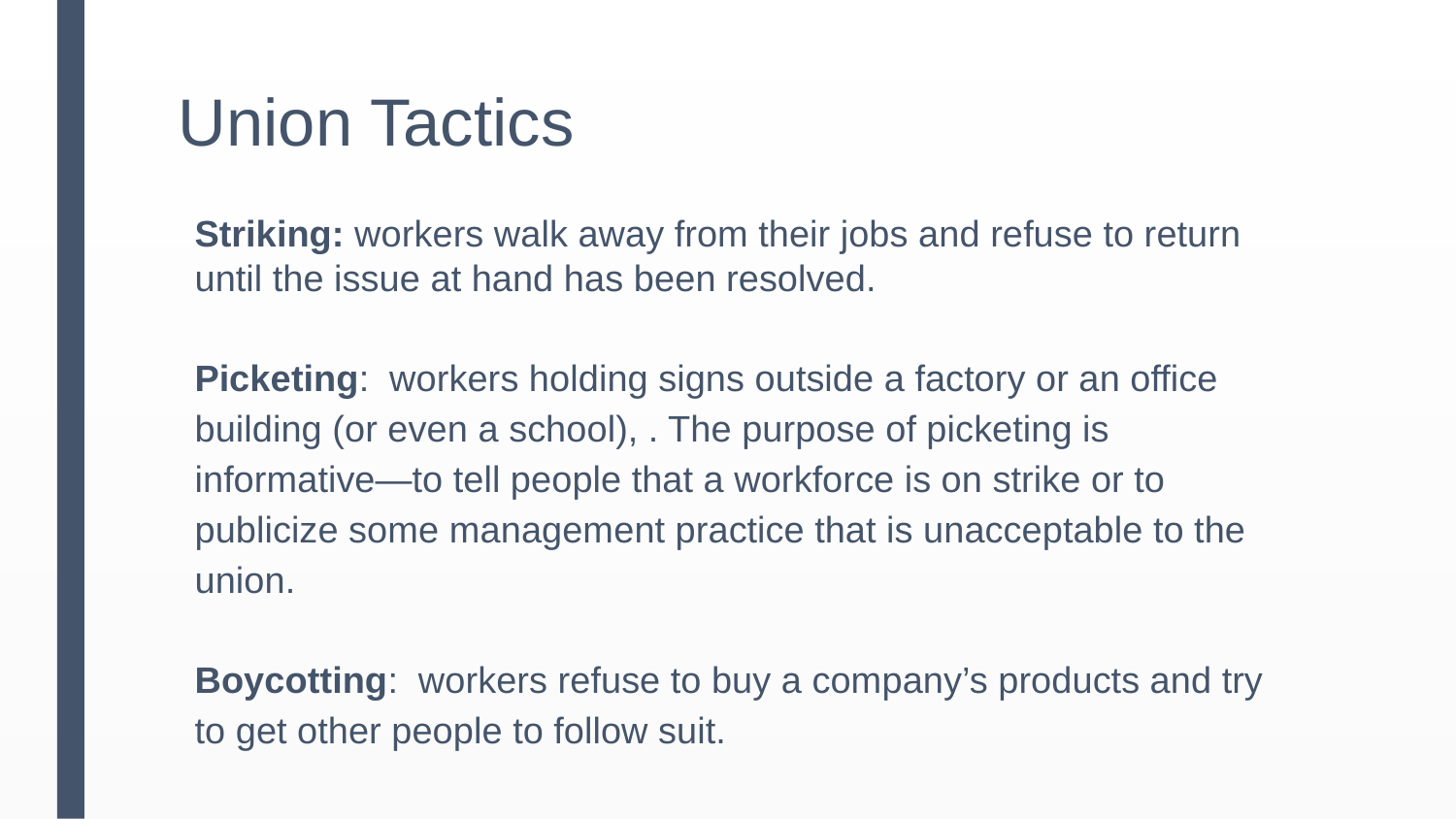

# Union Tactics
Striking: workers walk away from their jobs and refuse to return until the issue at hand has been resolved.

Picketing:  workers holding signs outside a factory or an office building (or even a school), . The purpose of picketing is informative—to tell people that a workforce is on strike or to publicize some management practice that is unacceptable to the union.

Boycotting:  workers refuse to buy a company’s products and try to get other people to follow suit.